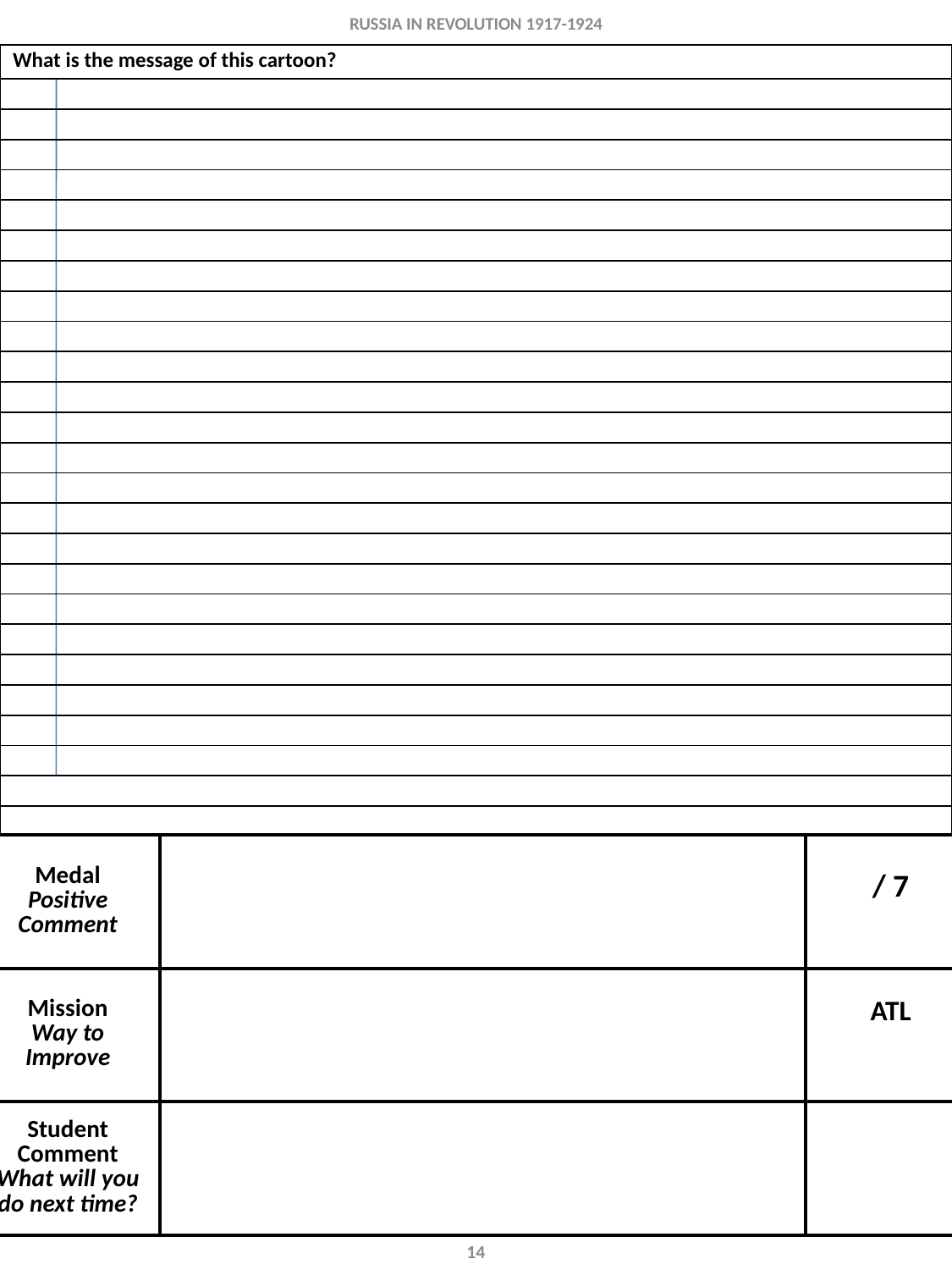

RUSSIA IN REVOLUTION 1917-1924
| What is the message of this cartoon? |
| --- |
|  |
|  |
|  |
|  |
|  |
|  |
|  |
|  |
|  |
|  |
|  |
|  |
|  |
|  |
|  |
|  |
|  |
|  |
|  |
|  |
|  |
|  |
|  |
|  |
|  |
|  |
|  |
|  |
|  |
|  |
|  |
|  |
| Medal Positive Comment |  | / 7 |
| --- | --- | --- |
| Mission Way to Improve |  | ATL |
| Student Comment What will you do next time? |  |  |
14